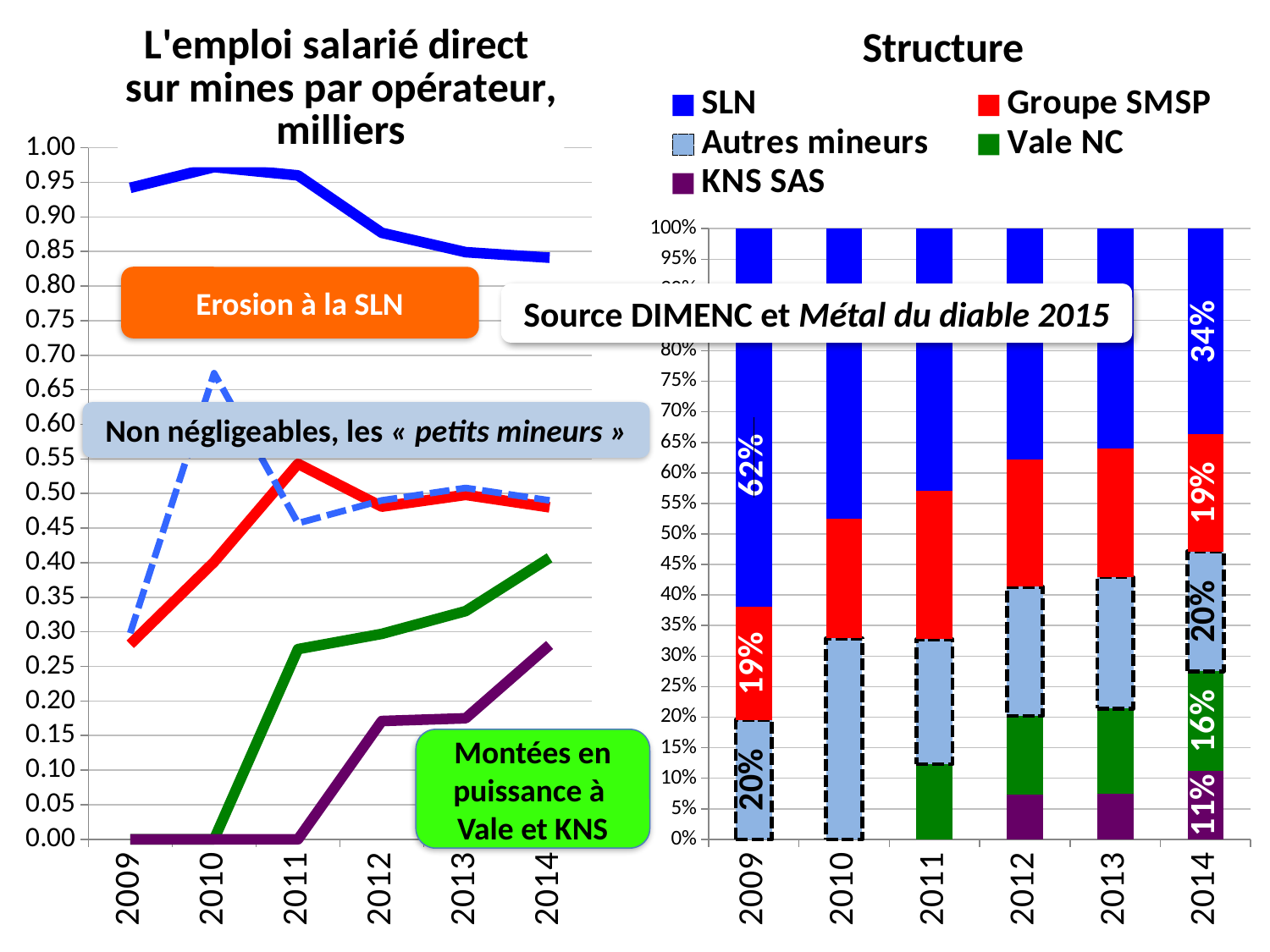

### Chart: L'emploi salarié direct
sur mines par opérateur, milliers

| Category | SLN | Groupe SMSP | Autres mineurs | Vale NC | KNS SAS |
|---|---|---|---|---|---|
| 2009.0 | 0.942 | 0.282 | 0.298 | 0.0 | 0.0 |
| 2010.0 | 0.972 | 0.401 | 0.674 | 0.0 | 0.0 |
| 2011.0 | 0.96 | 0.543 | 0.457 | 0.275 | 0.0 |
| 2012.0 | 0.877 | 0.481 | 0.49 | 0.297 | 0.171 |
| 2013.0 | 0.849 | 0.498 | 0.508 | 0.33 | 0.175 |
| 2014.0 | 0.841 | 0.48 | 0.49 | 0.407 | 0.281 |

### Chart: Structure

| Category | KNS SAS | Vale NC | Autres mineurs | Groupe SMSP | SLN |
|---|---|---|---|---|---|
| 2009.0 | 0.0 | 0.0 | 0.195795006570302 | 0.185282522996058 | 0.61892247043364 |
| 2010.0 | 0.0 | 0.0 | 0.329262335124572 | 0.195896433805569 | 0.474841231069858 |
| 2011.0 | 0.0 | 0.123042505592841 | 0.204474272930649 | 0.242953020134228 | 0.429530201342282 |
| 2012.0 | 0.0738341968911917 | 0.128238341968912 | 0.211571675302245 | 0.207685664939551 | 0.3786701208981 |
| 2013.0 | 0.0741525423728813 | 0.139830508474576 | 0.215254237288136 | 0.211016949152542 | 0.359745762711864 |
| 2014.0 | 0.112444977991196 | 0.162865146058423 | 0.196078431372549 | 0.192076830732293 | 0.336534613845538 |
Erosion à la SLN
Source DIMENC et Métal du diable 2015
Non négligeables, les « petits mineurs »
Montées en puissance à
Vale et KNS